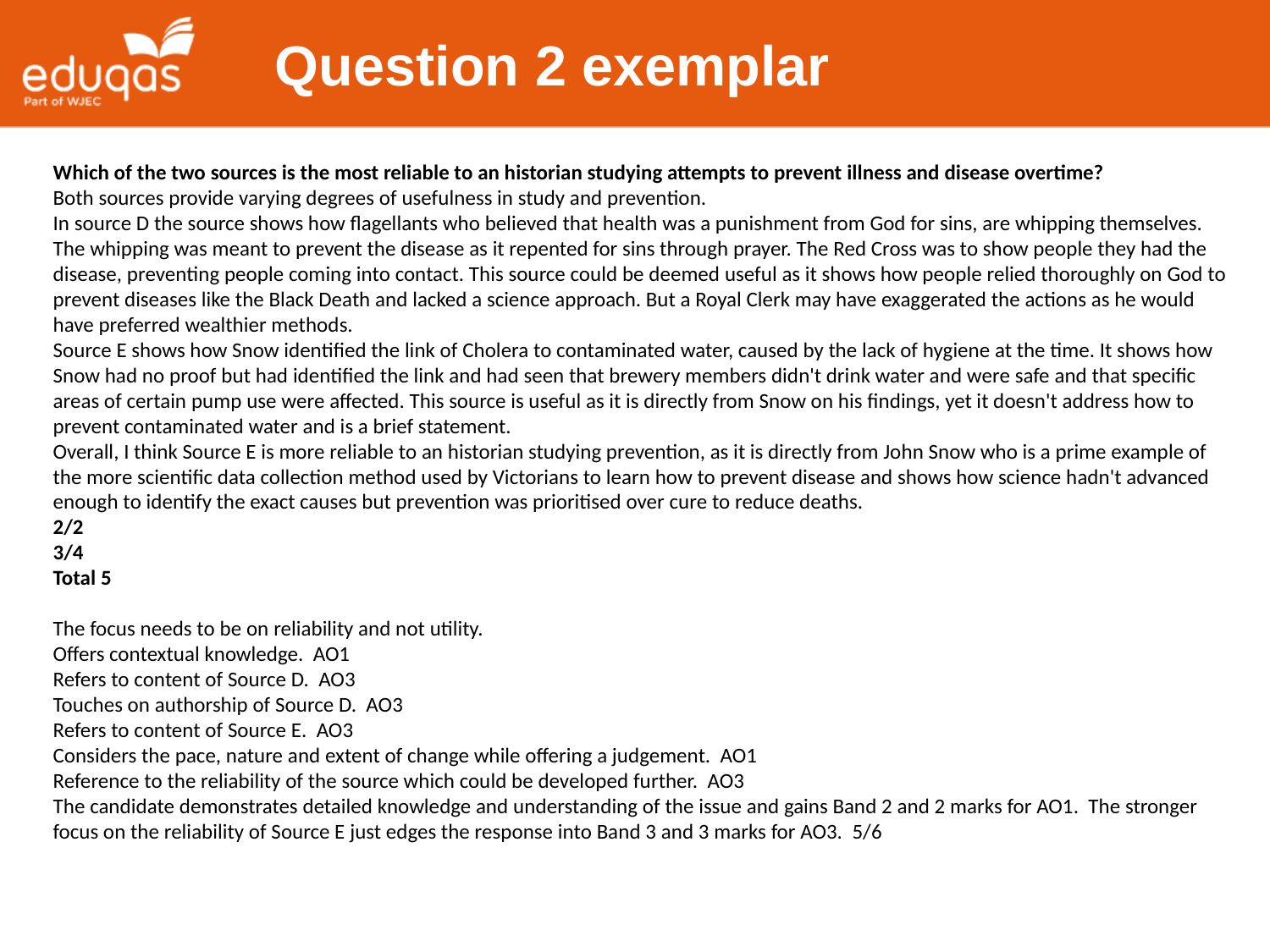

# Question 2 exemplar

Which of the two sources is the most reliable to an historian studying attempts to prevent illness and disease overtime?
Both sources provide varying degrees of usefulness in study and prevention.
In source D the source shows how flagellants who believed that health was a punishment from God for sins, are whipping themselves. The whipping was meant to prevent the disease as it repented for sins through prayer. The Red Cross was to show people they had the disease, preventing people coming into contact. This source could be deemed useful as it shows how people relied thoroughly on God to prevent diseases like the Black Death and lacked a science approach. But a Royal Clerk may have exaggerated the actions as he would have preferred wealthier methods.
Source E shows how Snow identified the link of Cholera to contaminated water, caused by the lack of hygiene at the time. It shows how Snow had no proof but had identified the link and had seen that brewery members didn't drink water and were safe and that specific areas of certain pump use were affected. This source is useful as it is directly from Snow on his findings, yet it doesn't address how to prevent contaminated water and is a brief statement.
Overall, I think Source E is more reliable to an historian studying prevention, as it is directly from John Snow who is a prime example of the more scientific data collection method used by Victorians to learn how to prevent disease and shows how science hadn't advanced enough to identify the exact causes but prevention was prioritised over cure to reduce deaths.
2/2
3/4
Total 5

The focus needs to be on reliability and not utility.
Offers contextual knowledge.  AO1
Refers to content of Source D.  AO3
Touches on authorship of Source D.  AO3
Refers to content of Source E.  AO3
Considers the pace, nature and extent of change while offering a judgement.  AO1
Reference to the reliability of the source which could be developed further.  AO3
The candidate demonstrates detailed knowledge and understanding of the issue and gains Band 2 and 2 marks for AO1.  The stronger focus on the reliability of Source E just edges the response into Band 3 and 3 marks for AO3.  5/6